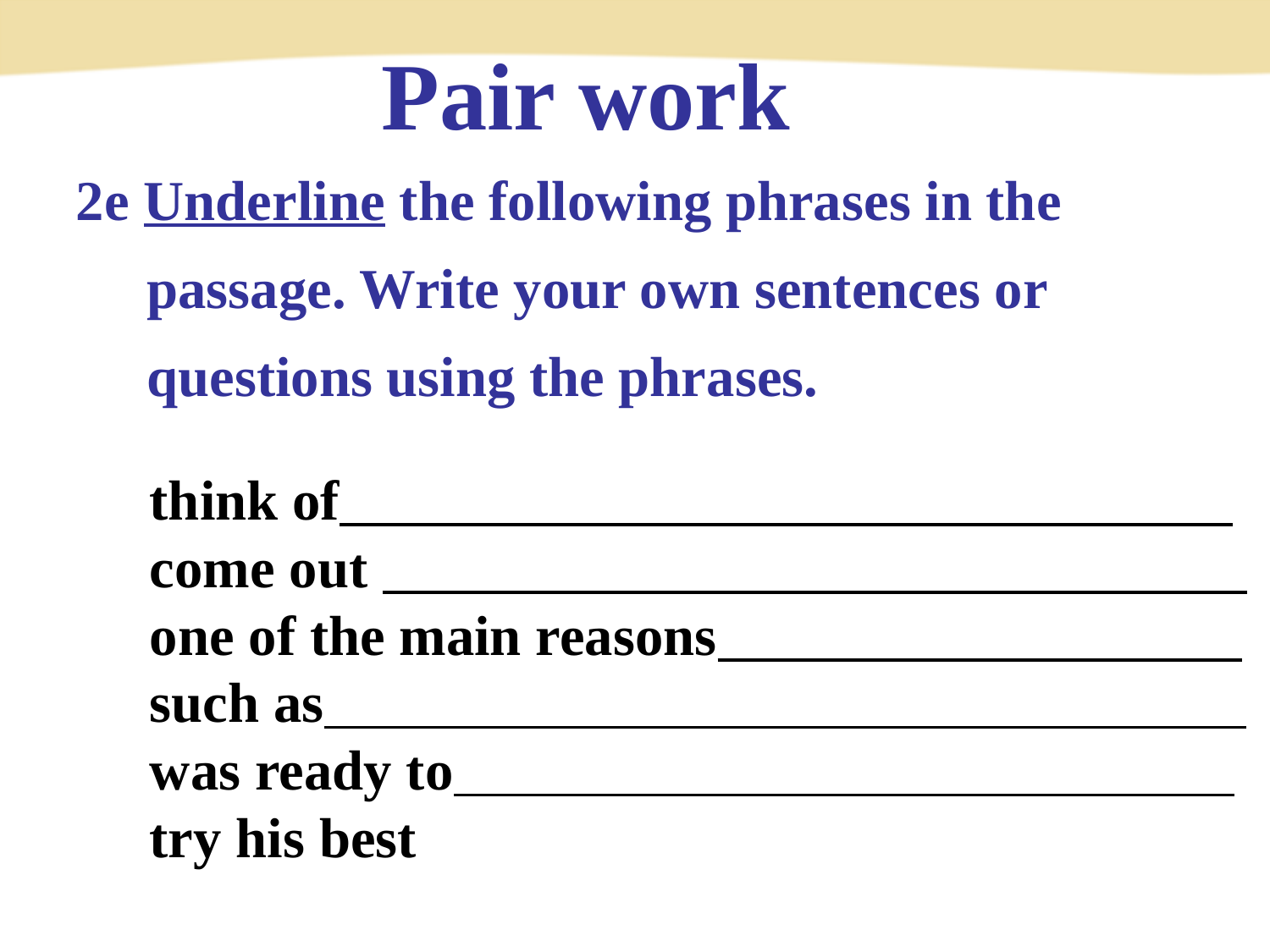

Pair work
2e Underline the following phrases in the
     passage. Write your own sentences or
     questions using the phrases.
think of
come out
one of the main reasons
such as
was ready to
try his best